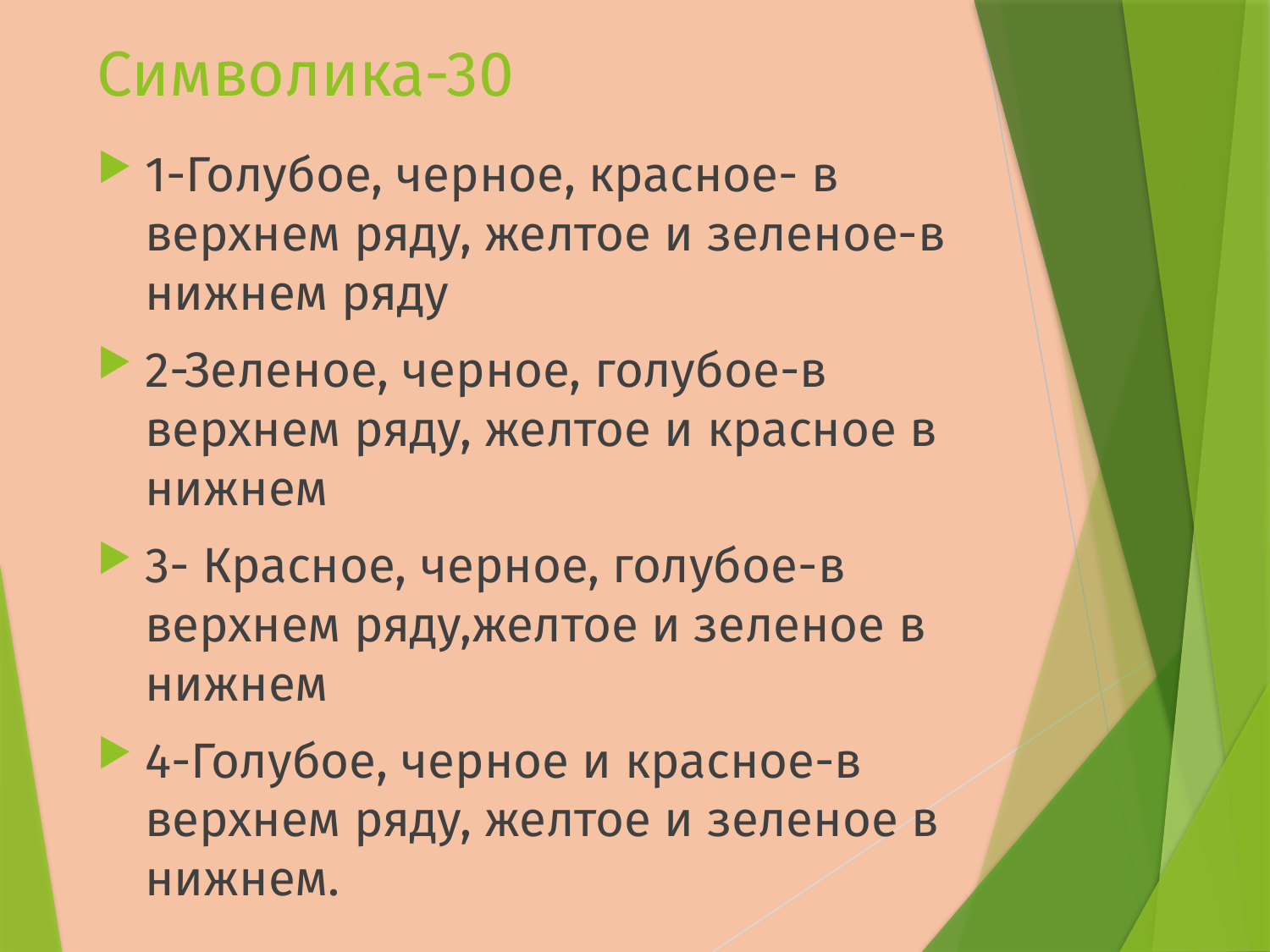

# Символика-30
1-Голубое, черное, красное- в верхнем ряду, желтое и зеленое-в нижнем ряду
2-Зеленое, черное, голубое-в верхнем ряду, желтое и красное в нижнем
3- Красное, черное, голубое-в верхнем ряду,желтое и зеленое в нижнем
4-Голубое, черное и красное-в верхнем ряду, желтое и зеленое в нижнем.